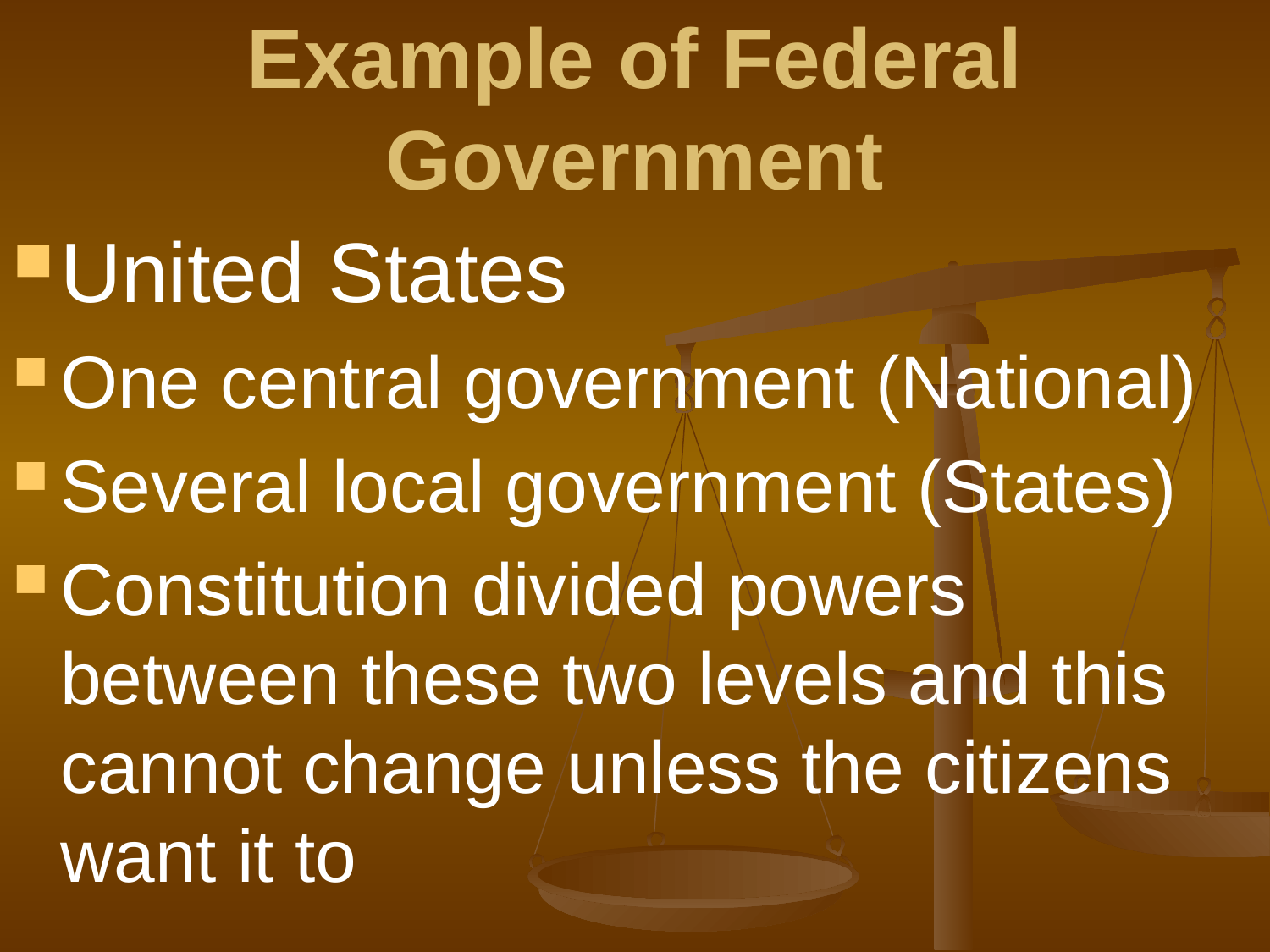

# Example of Federal Government
United States
One central government (National)
Several local government (States)
Constitution divided powers between these two levels and this cannot change unless the citizens want it to